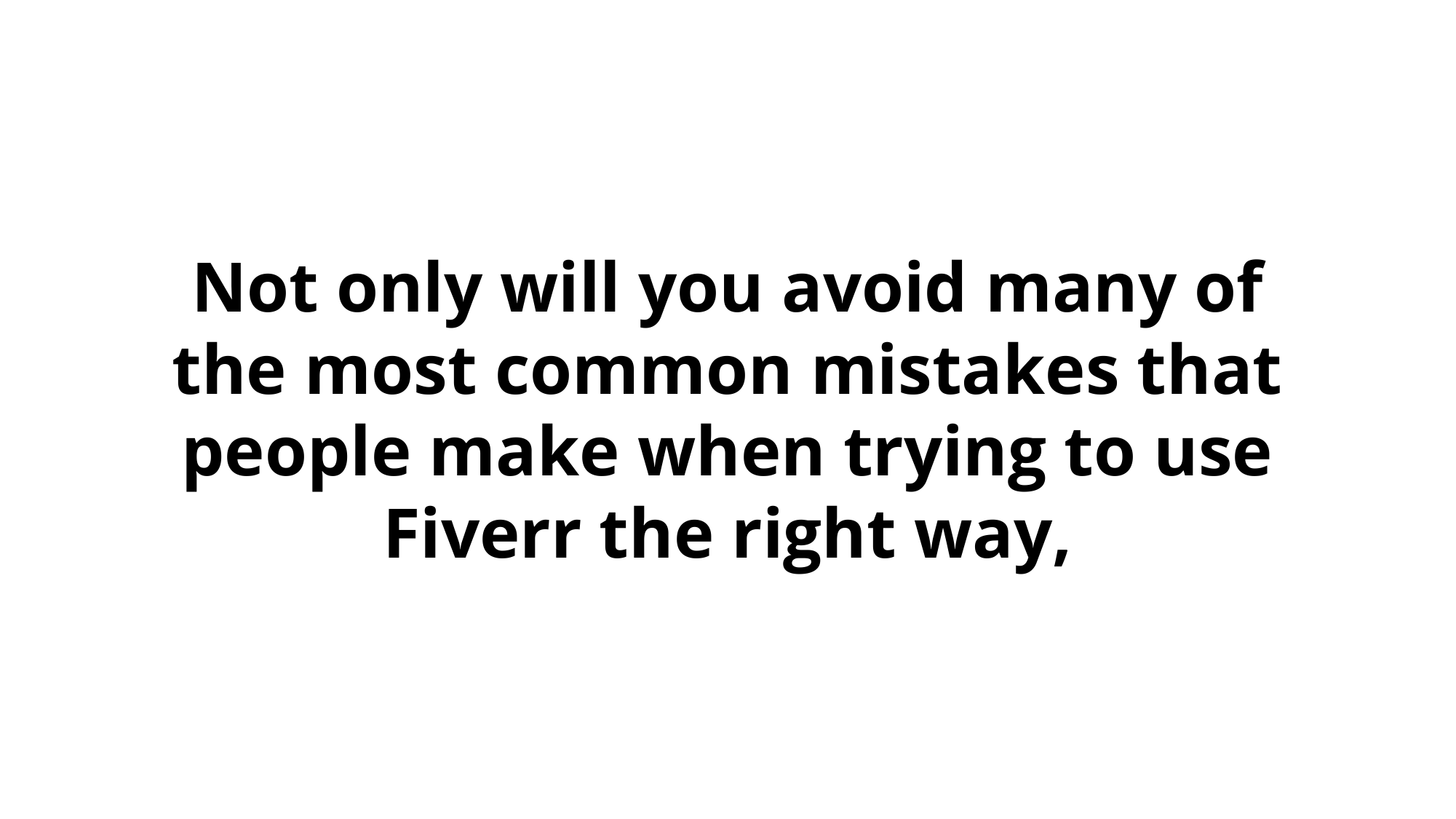

Not only will you avoid many of the most common mistakes that people make when trying to use Fiverr the right way,